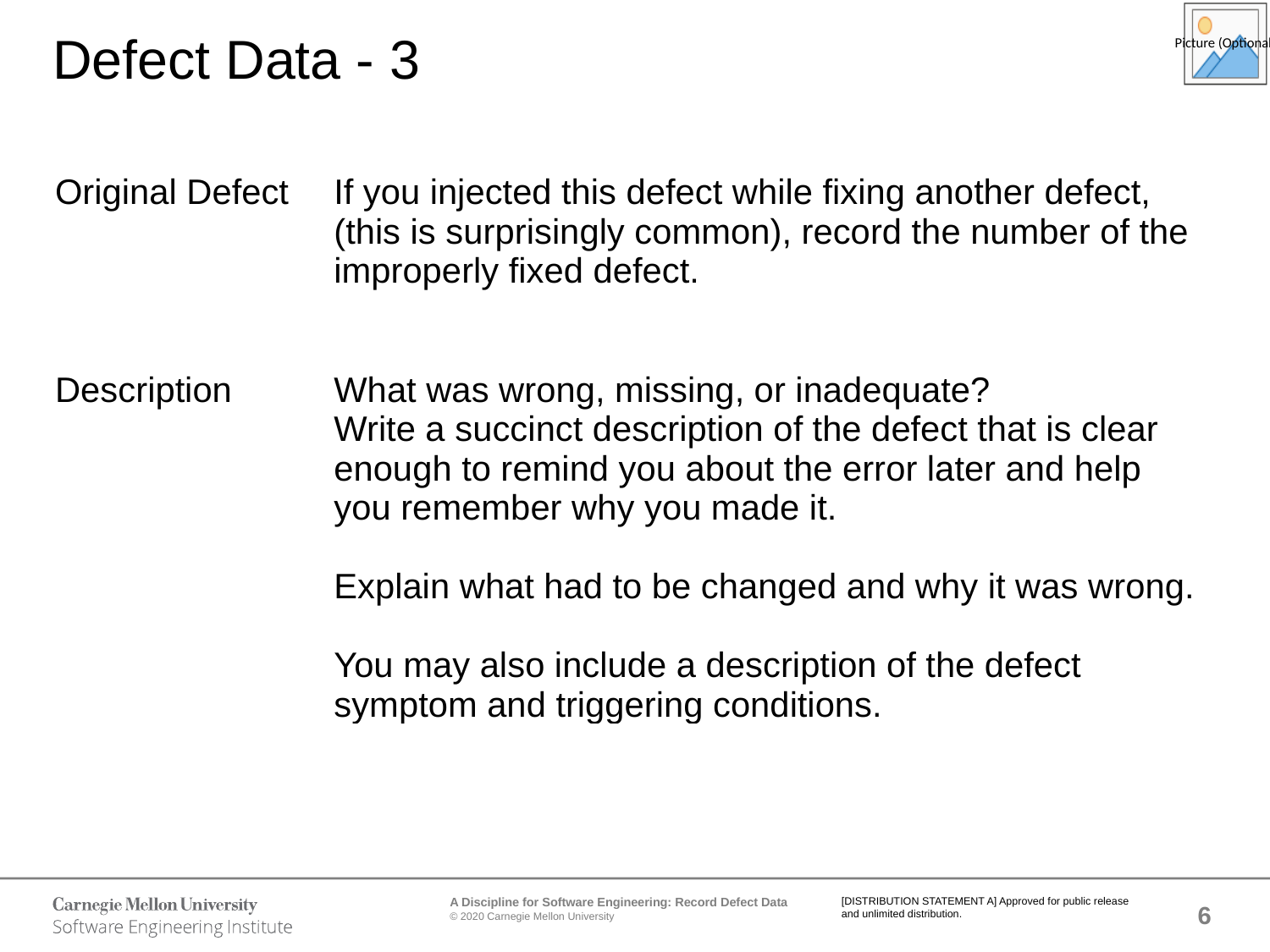

# Defect Data - 3
| Original Defect | If you injected this defect while fixing another defect, (this is surprisingly common), record the number of the improperly fixed defect. |
| --- | --- |
| Description | What was wrong, missing, or inadequate? Write a succinct description of the defect that is clear enough to remind you about the error later and help you remember why you made it. Explain what had to be changed and why it was wrong. You may also include a description of the defect symptom and triggering conditions. |